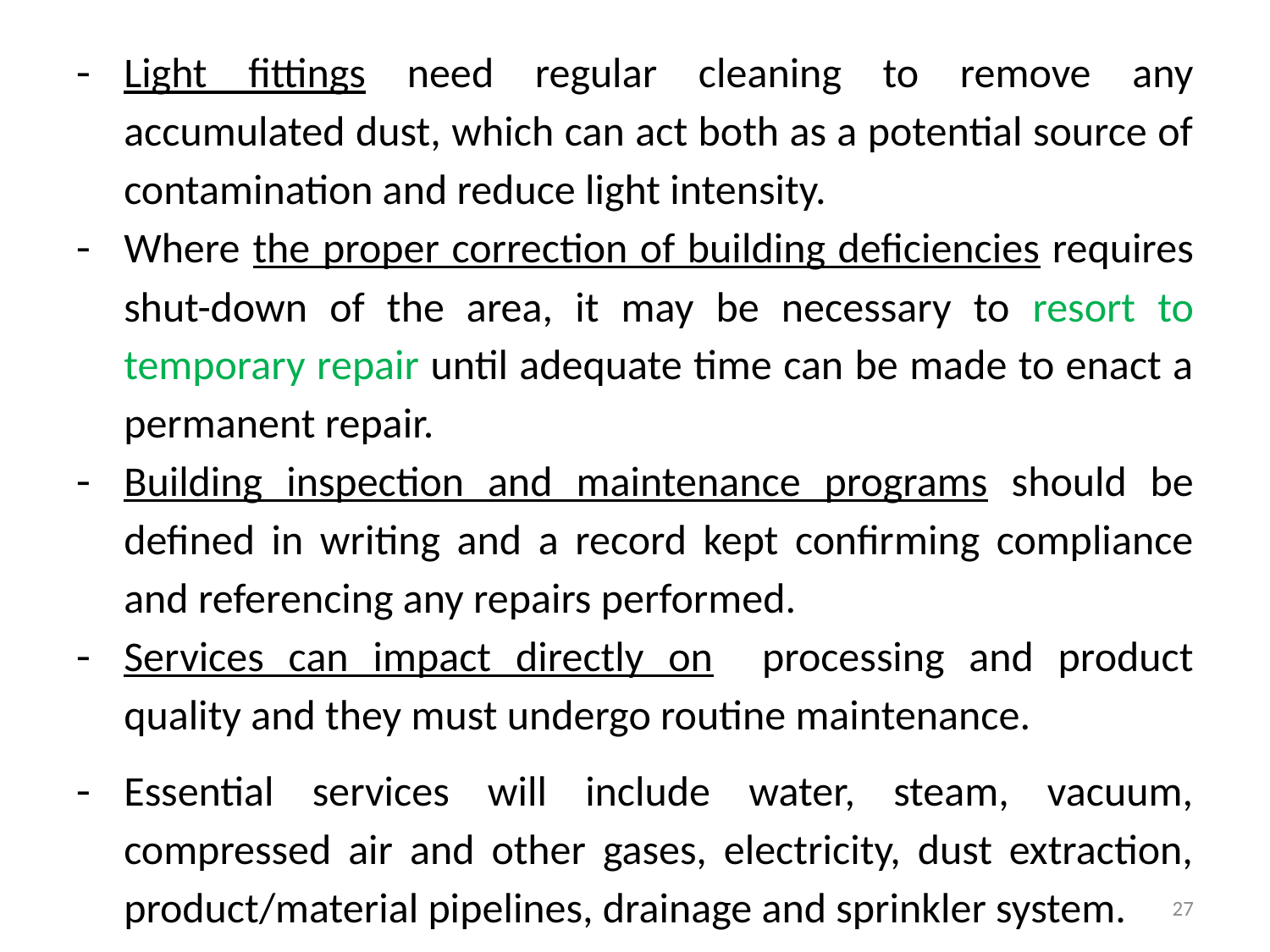

Light fittings need regular cleaning to remove any accumulated dust, which can act both as a potential source of contamination and reduce light intensity.
Where the proper correction of building deficiencies requires shut-down of the area, it may be necessary to resort to temporary repair until adequate time can be made to enact a permanent repair.
Building inspection and maintenance programs should be defined in writing and a record kept confirming compliance and referencing any repairs performed.
Services can impact directly on  processing and product quality and they must undergo routine maintenance.
Essential services will include water, steam, vacuum, compressed air and other gases, electricity, dust extraction, product/material pipelines, drainage and sprinkler system.

27